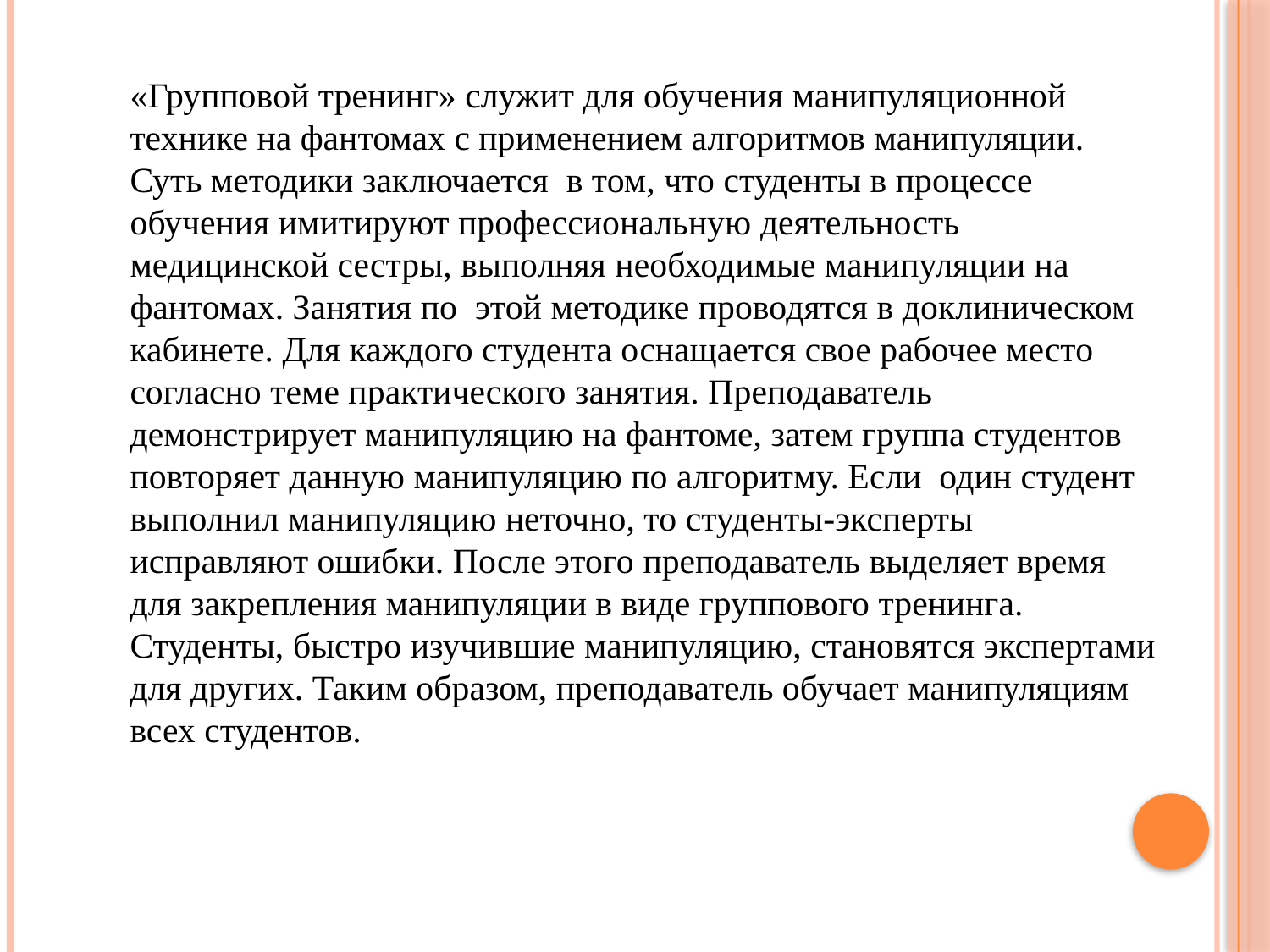

«Групповой тренинг» служит для обучения манипуляционной технике на фантомах с применением алгоритмов манипуляции. Суть методики заключается  в том, что студенты в процессе обучения имитируют профессиональную деятельность медицинской сестры, выполняя необходимые манипуляции на фантомах. Занятия по  этой методике проводятся в доклиническом кабинете. Для каждого студента оснащается свое рабочее место согласно теме практического занятия. Преподаватель демонстрирует манипуляцию на фантоме, затем группа студентов повторяет данную манипуляцию по алгоритму. Если  один студент выполнил манипуляцию неточно, то студенты-эксперты исправляют ошибки. После этого преподаватель выделяет время для закрепления манипуляции в виде группового тренинга.  Студенты, быстро изучившие манипуляцию, становятся экспертами для других. Таким образом, преподаватель обучает манипуляциям всех студентов.